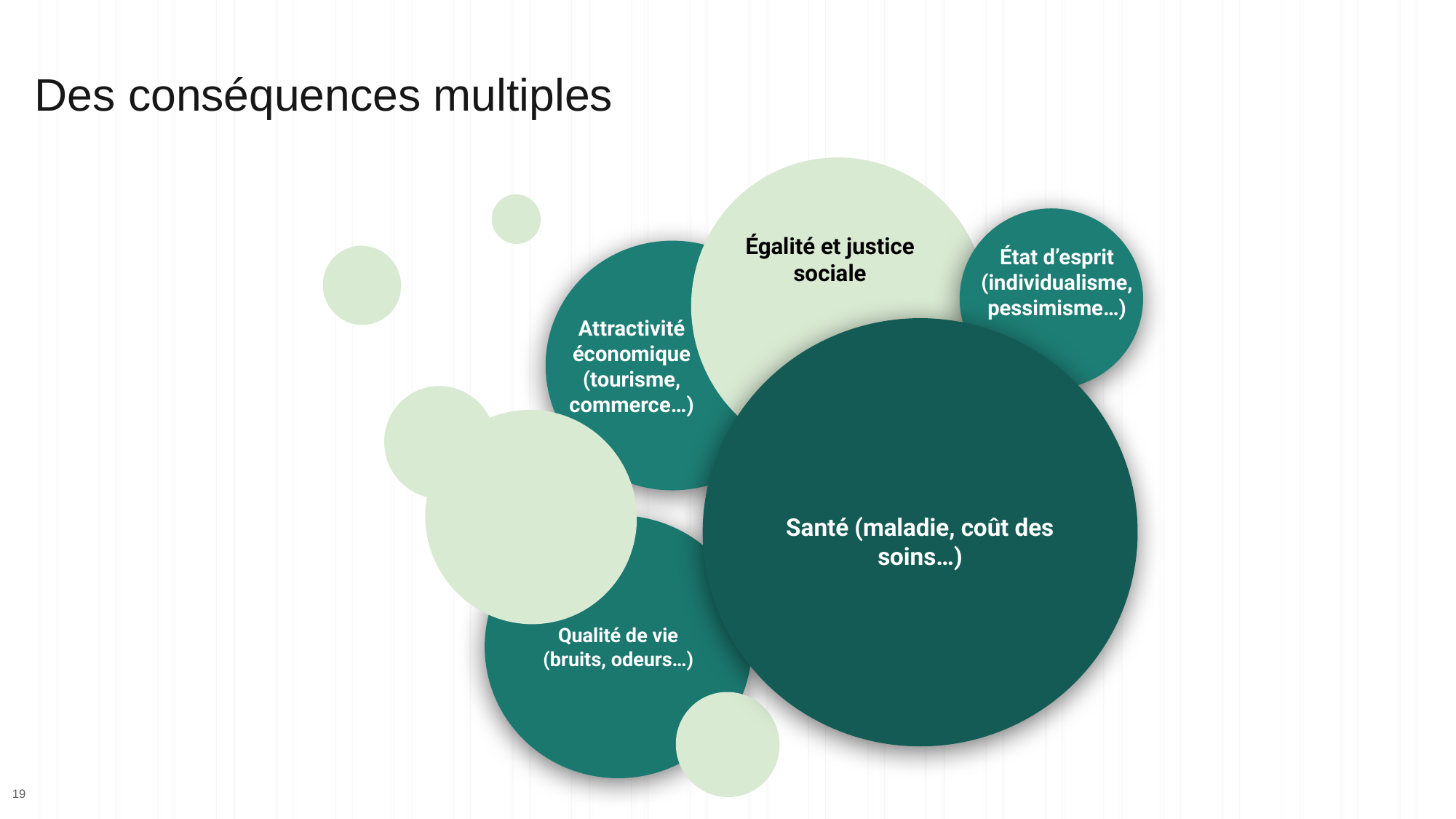

# Des conséquences multiples

Égalité et justice sociale

État d’esprit (individualisme, pessimisme…)

Attractivité économique (tourisme, commerce…)

Santé (maladie, coût des soins…)

Qualité de vie (bruits, odeurs…)